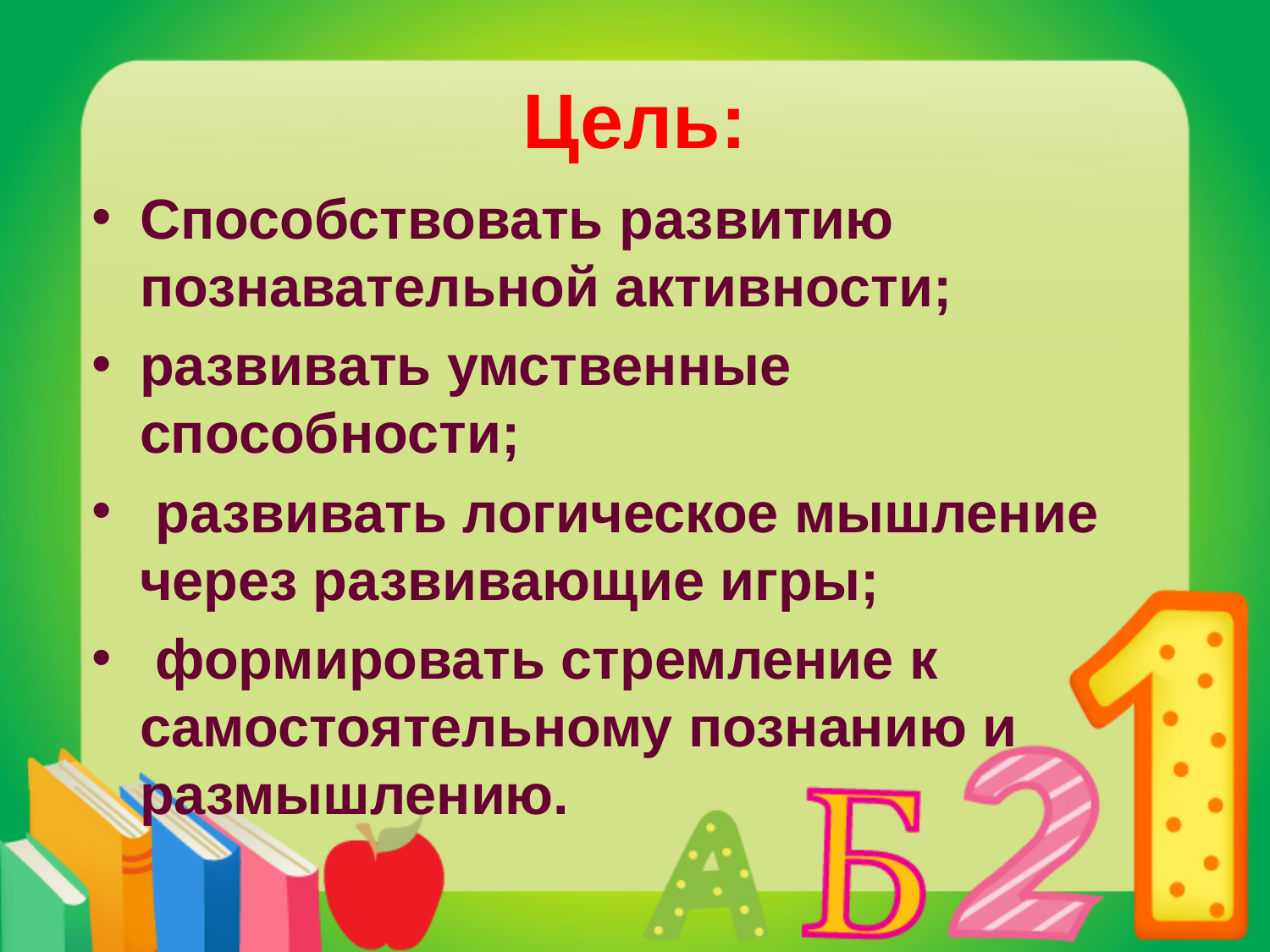

# Цель:
Способствовать развитию познавательной активности;
развивать умственные способности;
 развивать логическое мышление через развивающие игры;
 формировать стремление к самостоятельному познанию и размышлению.